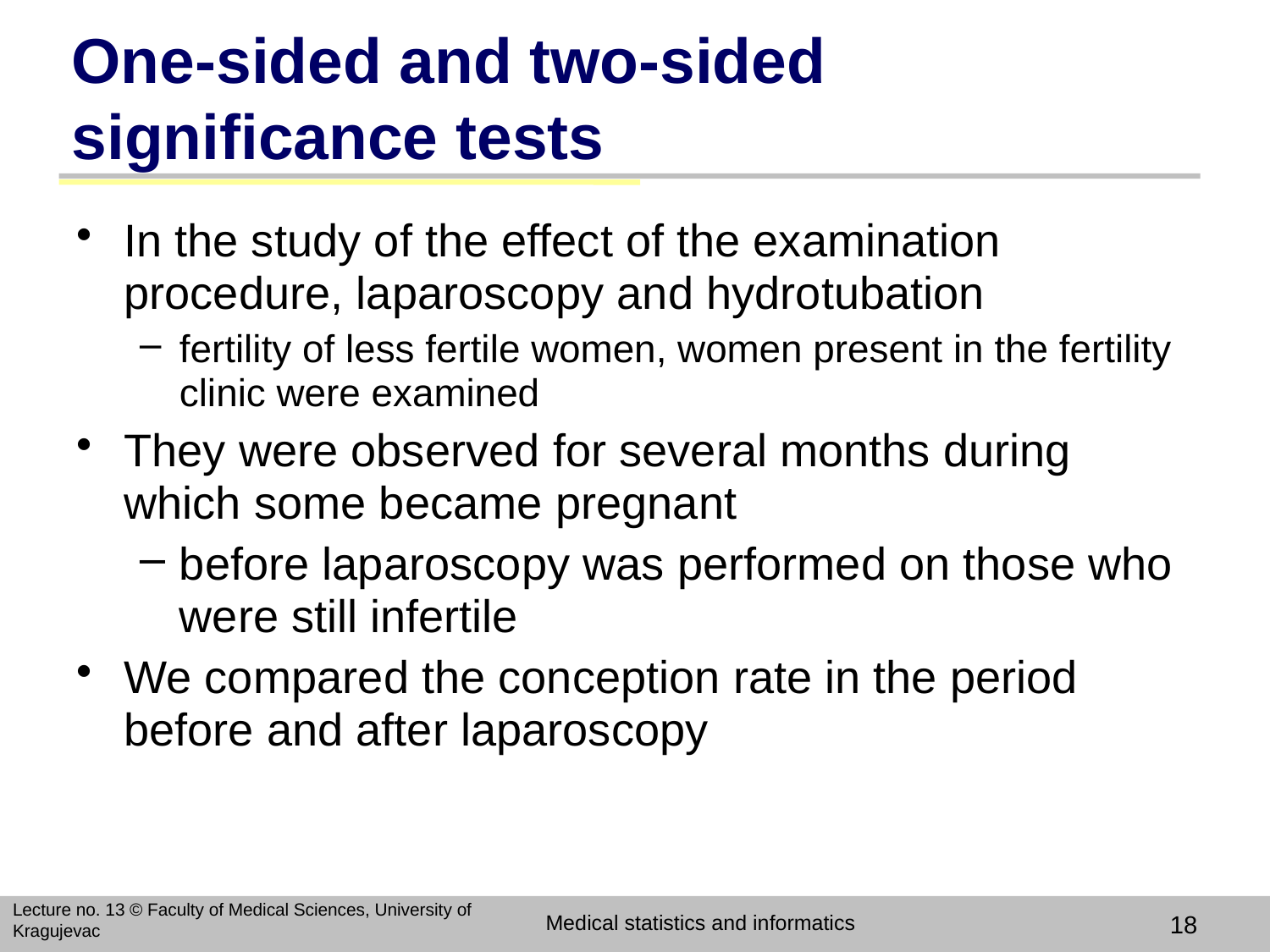

# One-sided and two-sided significance tests
In the study of the effect of the examination procedure, laparoscopy and hydrotubation
fertility of less fertile women, women present in the fertility clinic were examined
They were observed for several months during which some became pregnant
before laparoscopy was performed on those who were still infertile
We compared the conception rate in the period before and after laparoscopy
Lecture no. 13 © Faculty of Medical Sciences, University of Kragujevac
Medical statistics and informatics
18